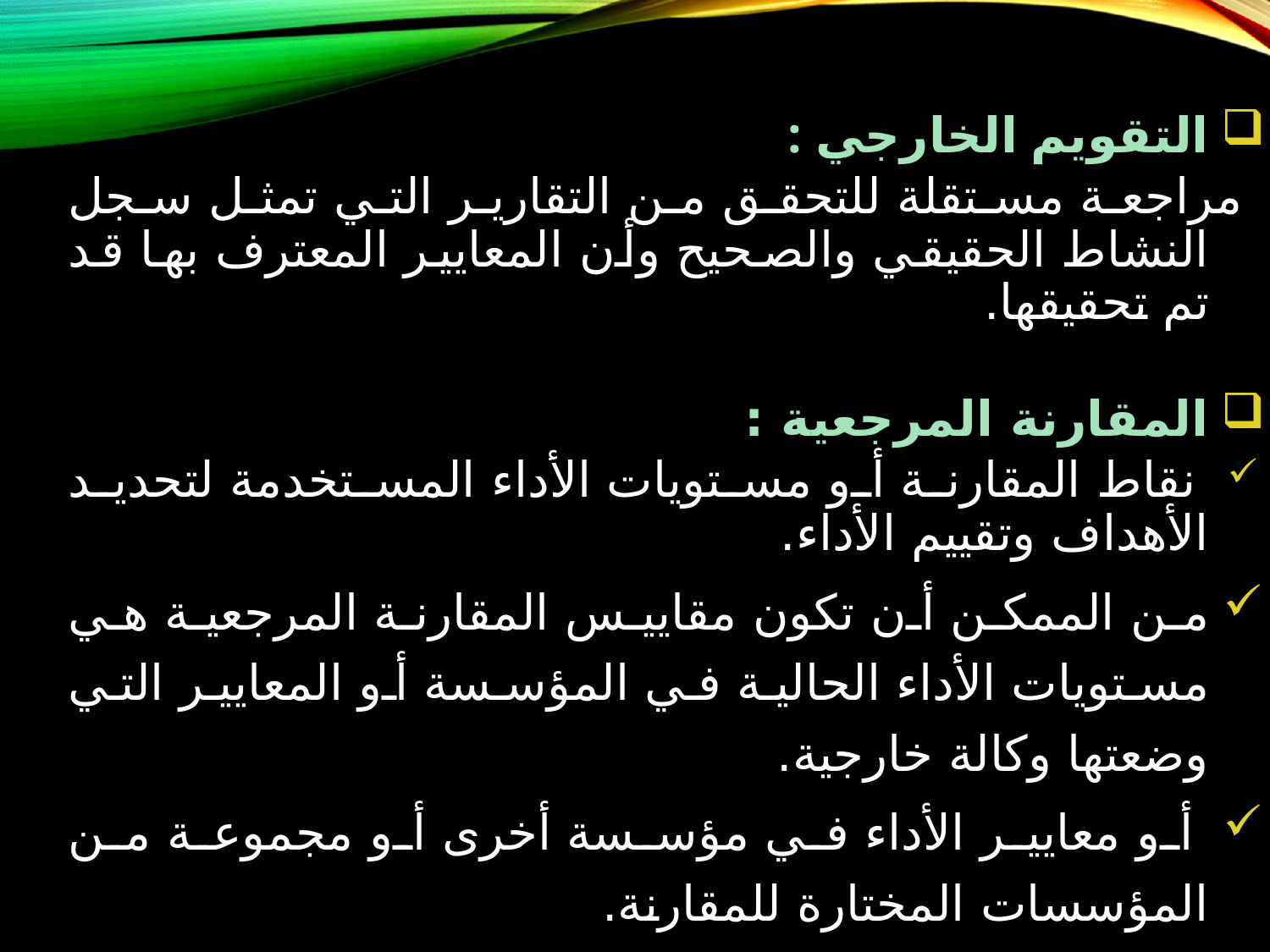

التقويم الخارجي :
مراجعة مستقلة للتحقق من التقارير التي تمثل سجل النشاط الحقيقي والصحيح وأن المعايير المعترف بها قد تم تحقيقها.

المقارنة المرجعية :
 نقاط المقارنة أو مستويات الأداء المستخدمة لتحديد الأهداف وتقييم الأداء.
من الممكن أن تكون مقاييس المقارنة المرجعية هي مستويات الأداء الحالية في المؤسسة أو المعايير التي وضعتها وكالة خارجية.
 أو معايير الأداء في مؤسسة أخرى أو مجموعة من المؤسسات المختارة للمقارنة.